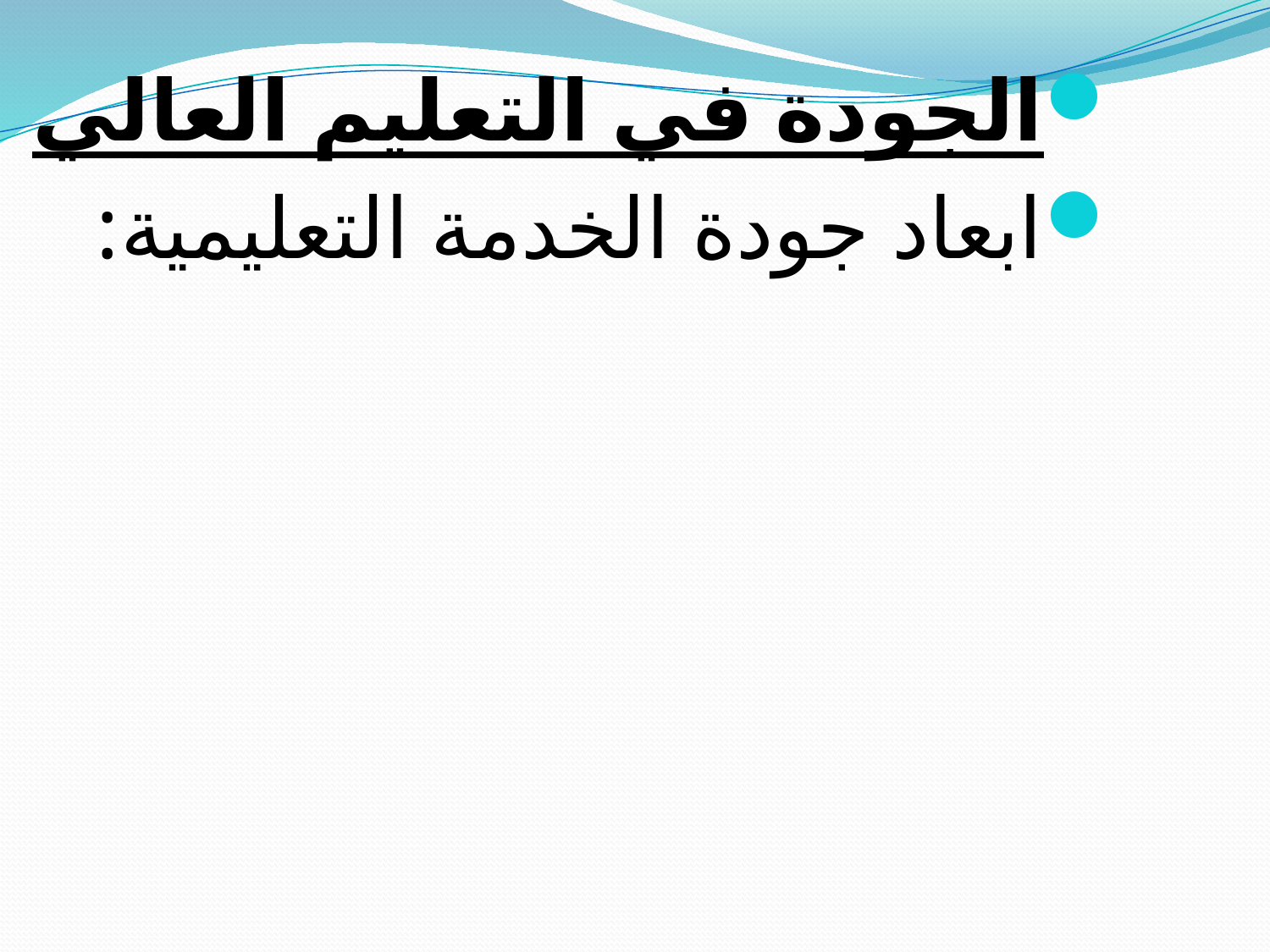

الجودة في التعليم العالي
ابعاد جودة الخدمة التعليمية: